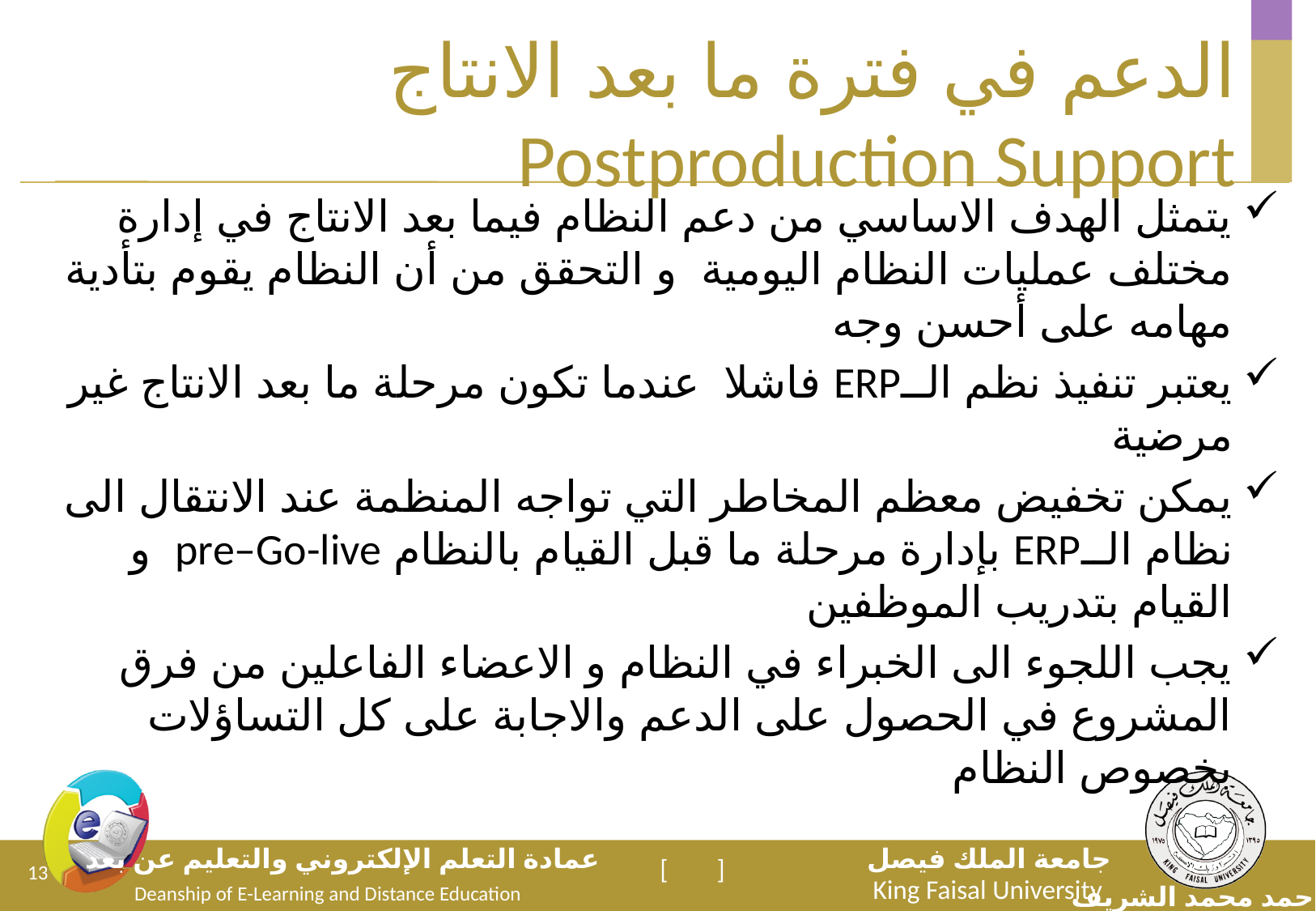

# الدعم في فترة ما بعد الانتاج Postproduction Support
يتمثل الهدف الاساسي من دعم النظام فيما بعد الانتاج في إدارة مختلف عمليات النظام اليومية  و التحقق من أن النظام يقوم بتأدية مهامه على أحسن وجه
يعتبر تنفيذ نظم الــERP فاشلا  عندما تكون مرحلة ما بعد الانتاج غير مرضية
يمكن تخفيض معظم المخاطر التي تواجه المنظمة عند الانتقال الى نظام الــERP بإدارة مرحلة ما قبل القيام بالنظام pre–Go-live  و القيام بتدريب الموظفين
يجب اللجوء الى الخبراء في النظام و الاعضاء الفاعلين من فرق المشروع في الحصول على الدعم والاجابة على كل التساؤلات بخصوص النظام
13